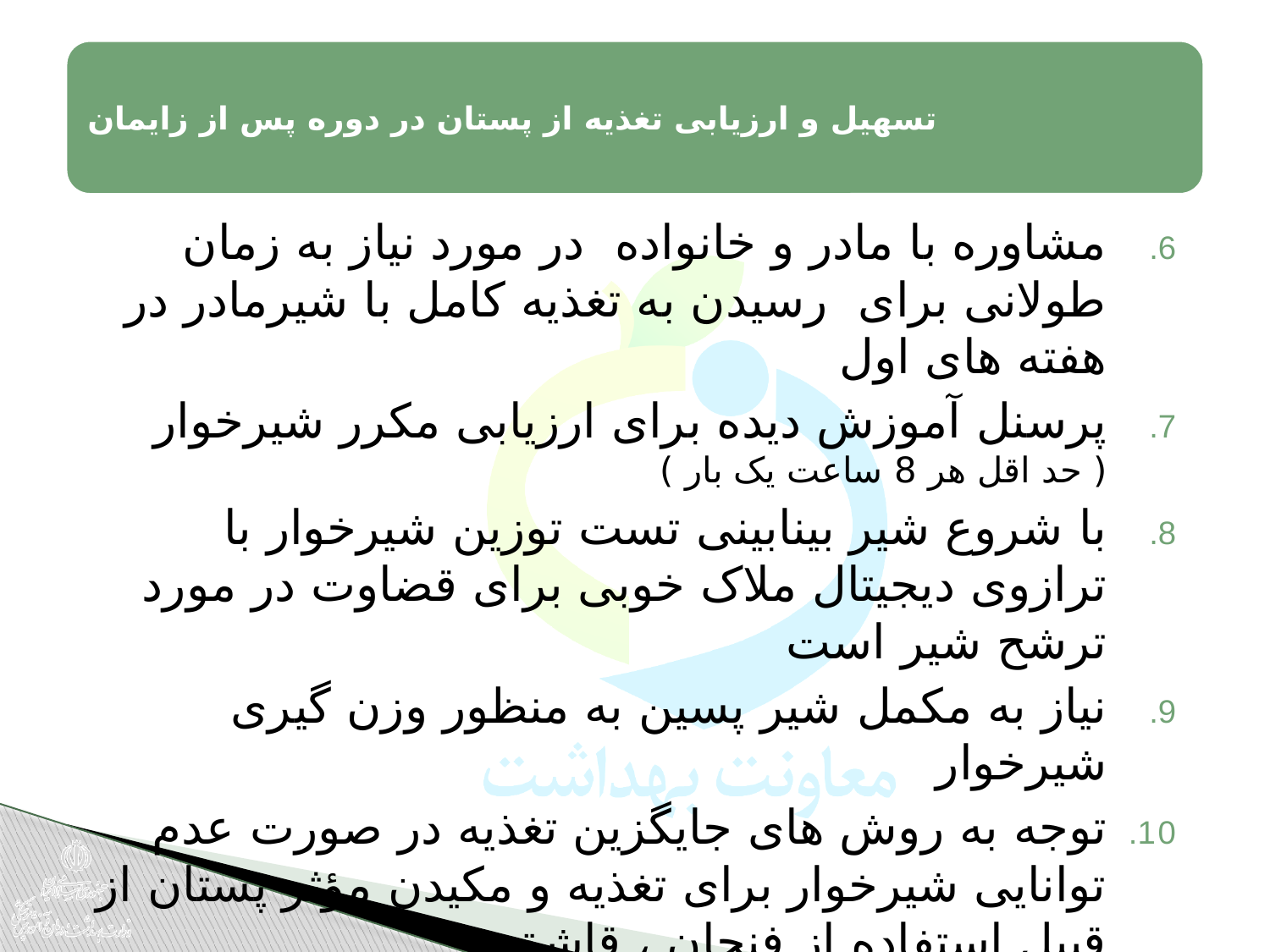

تسهیل و ارزیابی تغذیه از پستان در دوره پس از زایمان
مشاوره با مادر و خانواده  در مورد نیاز به زمان طولانی برای  رسیدن به تغذیه کامل با شیرمادر در هفته های اول
پرسنل آموزش دیده برای ارزیابی مکرر شیرخوار ( حد اقل هر 8 ساعت یک بار )
با شروع شیر بینابینی تست توزین شیرخوار با ترازوی دیجیتال ملاک خوبی برای قضاوت در مورد ترشح شیر است
نیاز به مکمل شیر پسین به منظور وزن گیری شیرخوار
توجه به روش های جایگزین تغذیه در صورت عدم توانایی شیرخوار برای تغذیه و مکیدن مؤثر پستان از قبیل استفاده از فنجان ، قاشق
در صورت نیاز به شیر مکمل استفاده ازشیر دوشیده شده مادر با استفاده از SNS ، قاشق و فنجان